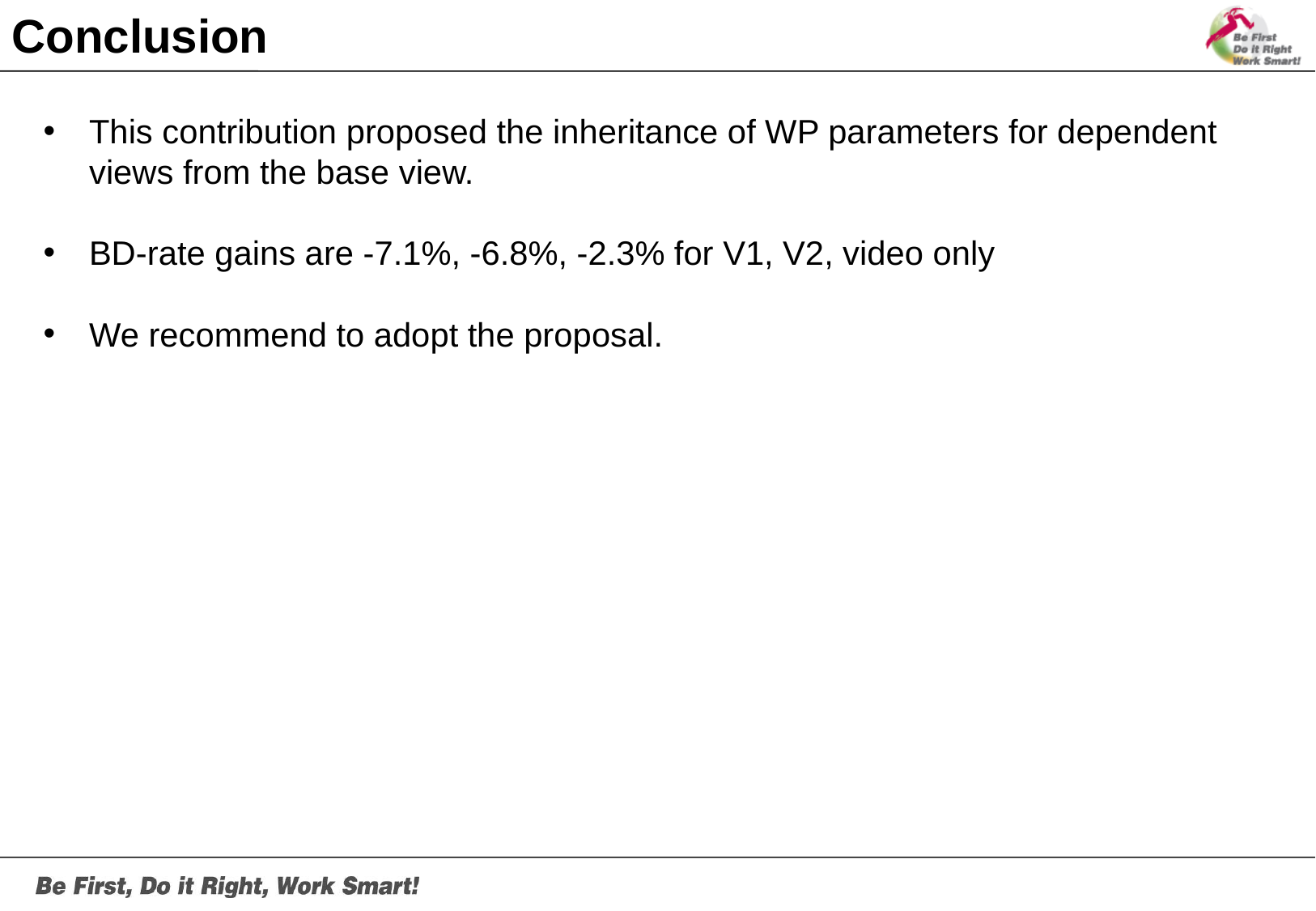

Conclusion
This contribution proposed the inheritance of WP parameters for dependent views from the base view.

BD-rate gains are -7.1%, -6.8%, -2.3% for V1, V2, video only

We recommend to adopt the proposal.